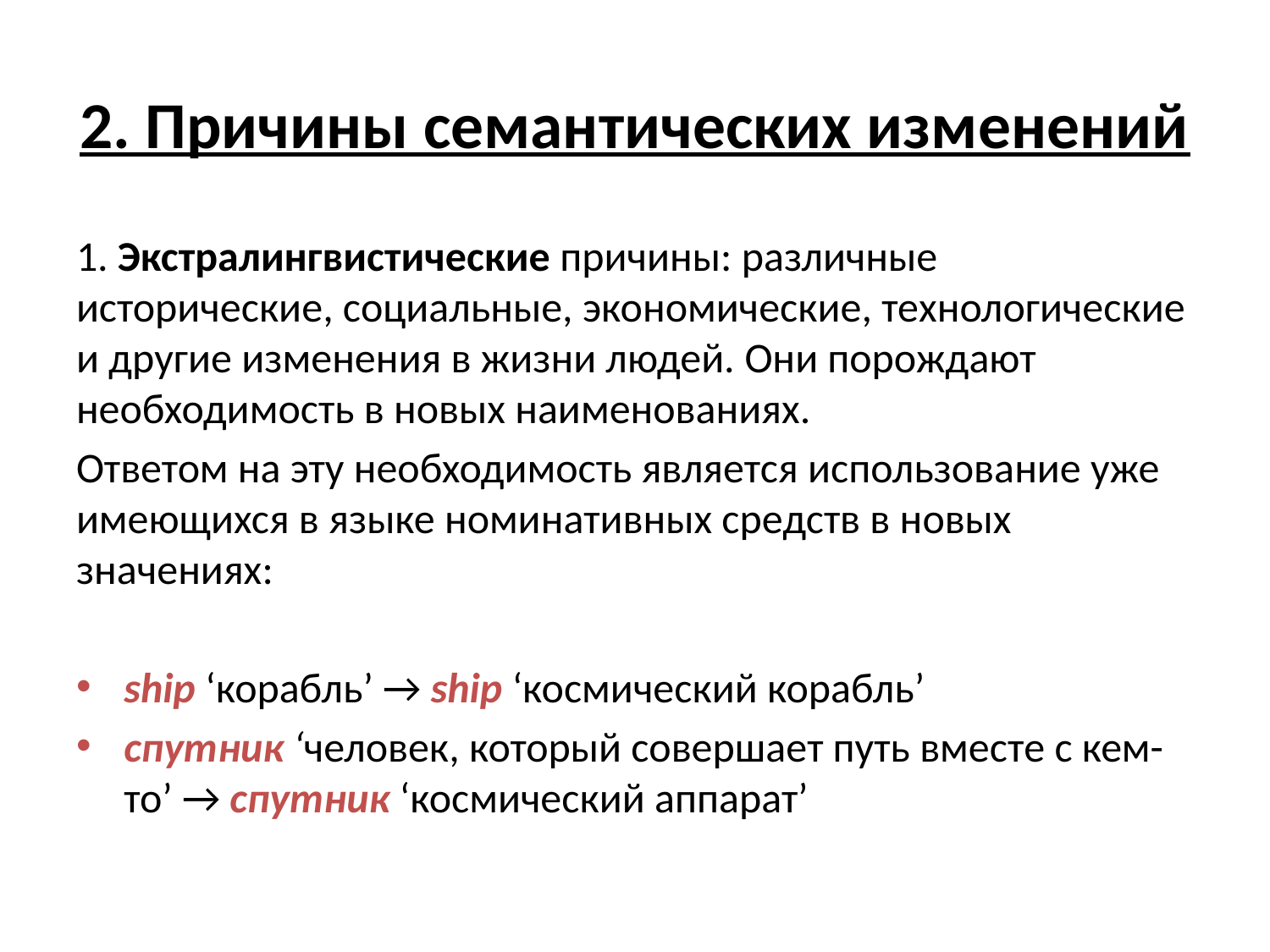

# 2. Причины семантических изменений
1. Экстралингвистические причины: различные исторические, социальные, экономические, технологические и другие изменения в жизни людей. Они порождают необходимость в новых наименованиях.
Ответом на эту необходимость является использование уже имеющихся в языке номинативных средств в новых значениях:

ship ‘корабль’ → ship ‘космический корабль’
спутник ‘человек, который совершает путь вместе с кем-то’ → спутник ‘космический аппарат’